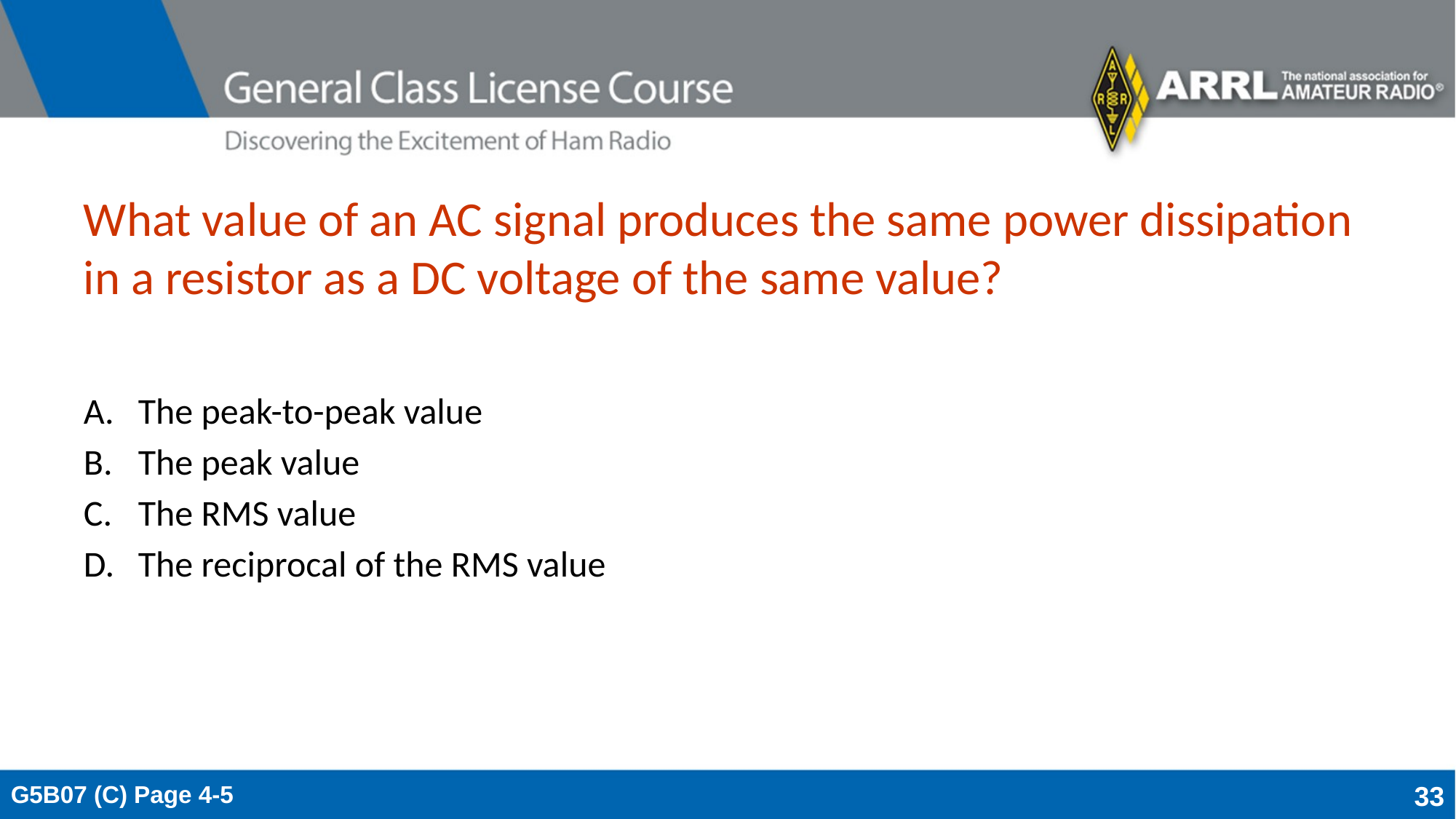

# What value of an AC signal produces the same power dissipation in a resistor as a DC voltage of the same value?
The peak-to-peak value
The peak value
The RMS value
The reciprocal of the RMS value
G5B07 (C) Page 4-5
33